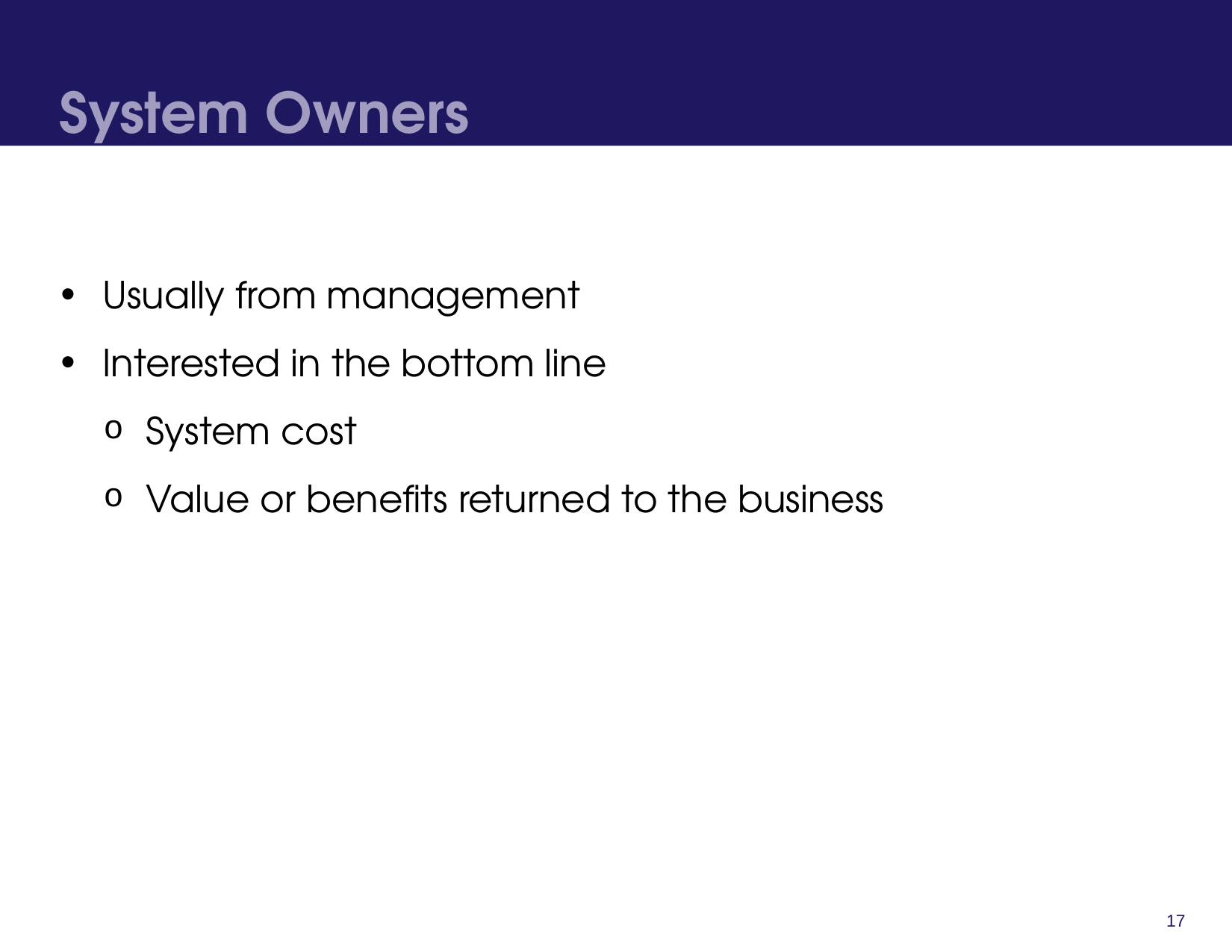

# System Owners
Usually from management
Interested in the bottom line
System cost
Value or benefits returned to the business
17